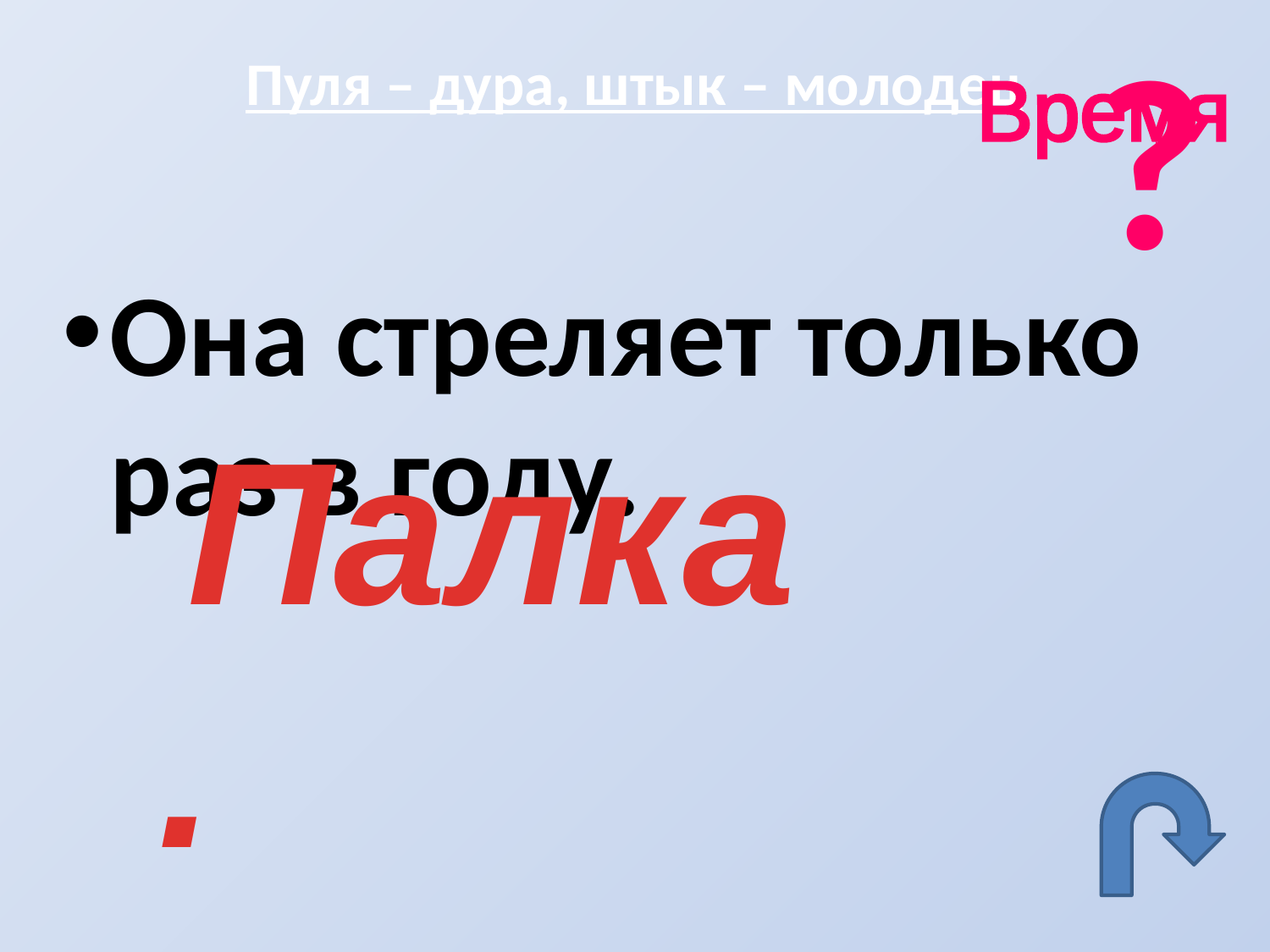

?
# Пуля – дура, штык – молодец
Время
Она стреляет только раз в году.

Палка.